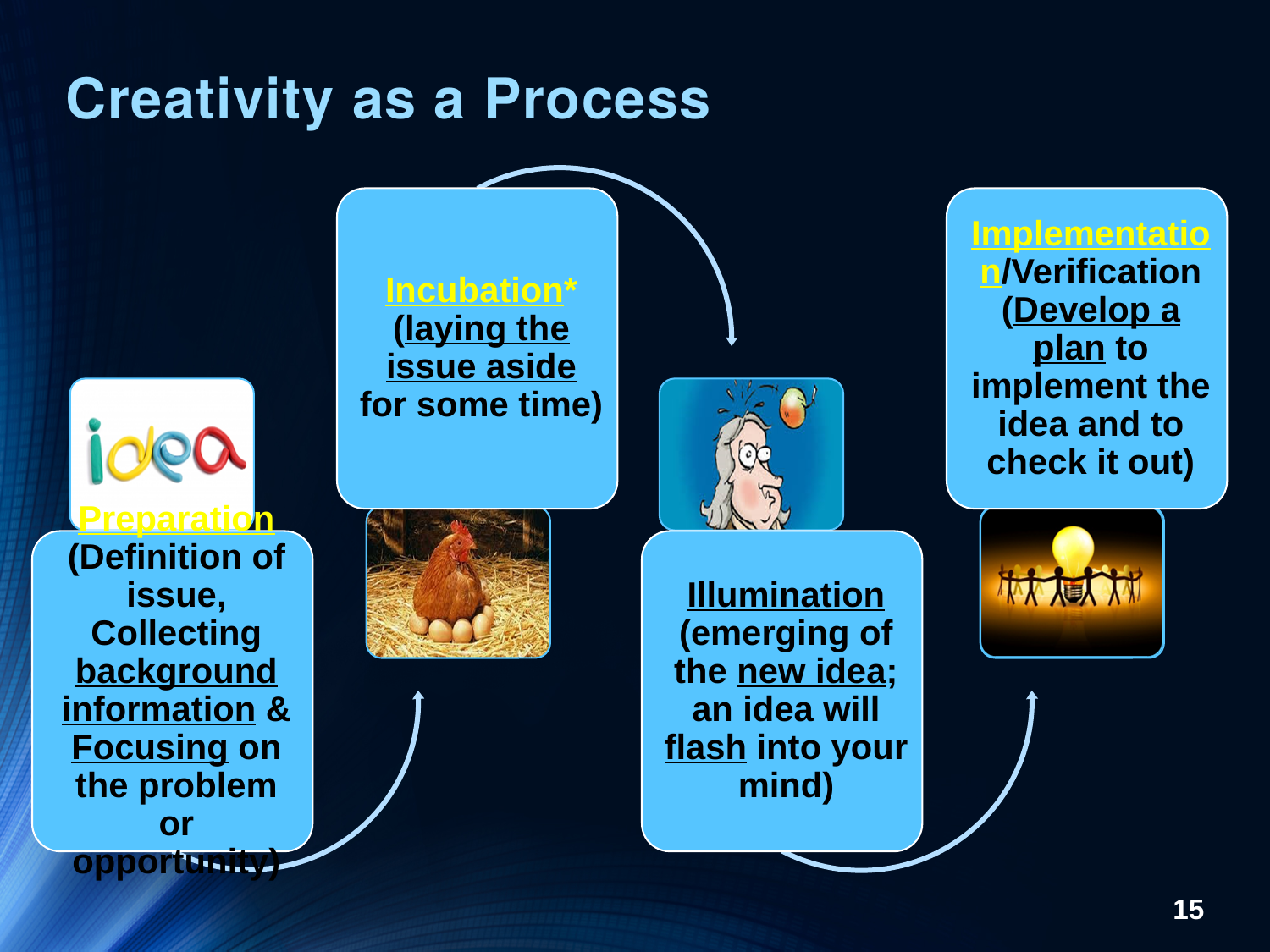

Creativity as a Process
Preparation (Definition of issue, Collecting background information & Focusing on the problem or opportunity)
Incubation* (laying the issue aside for some time)
Illumination (emerging of the new idea; an idea will flash into your mind)
Implementation/Verification (Develop a plan to implement the idea and to check it out)
15